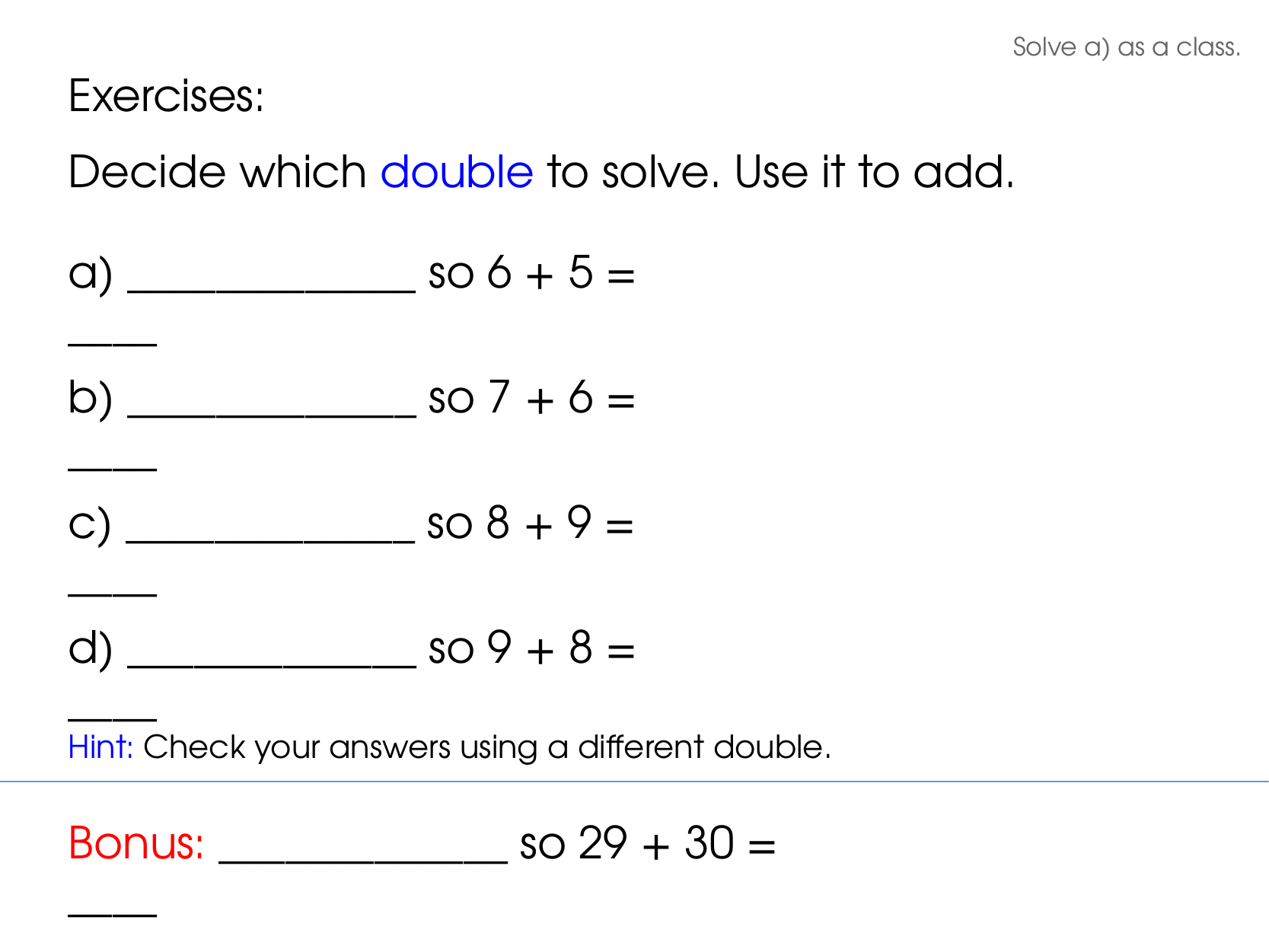

Solve a) as a class.
Exercises:
Decide which double to solve. Use it to add.
a) _____________ so 6 + 5 = ____
b) _____________ so 7 + 6 = ____
c) _____________ so 8 + 9 = ____
d) _____________ so 9 + 8 = ____
Hint: Check your answers using a different double.
Bonus: _____________ so 29 + 30 = ____